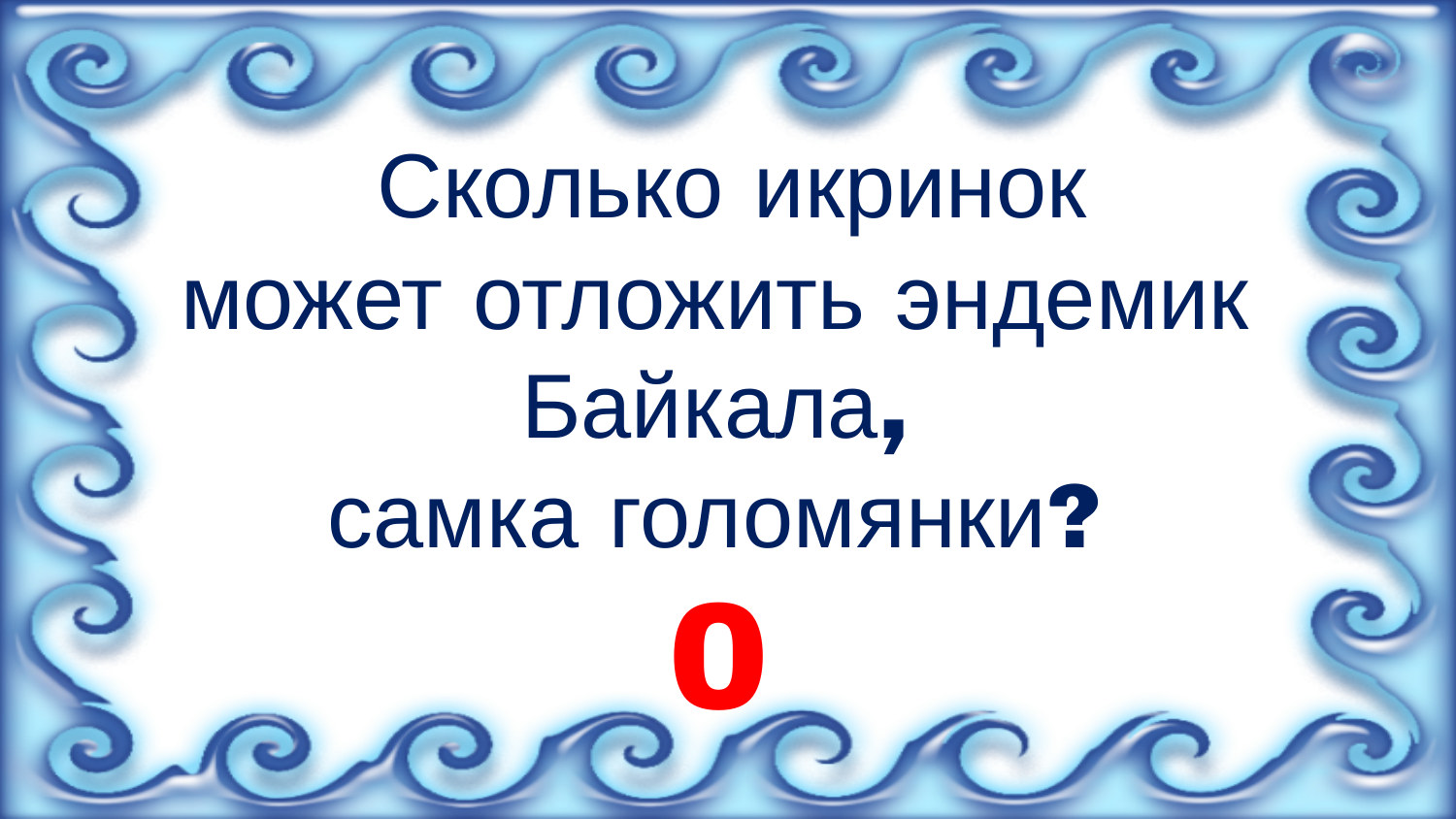

Сколько икринок
может отложить эндемик Байкала,
самка голомянки?
0